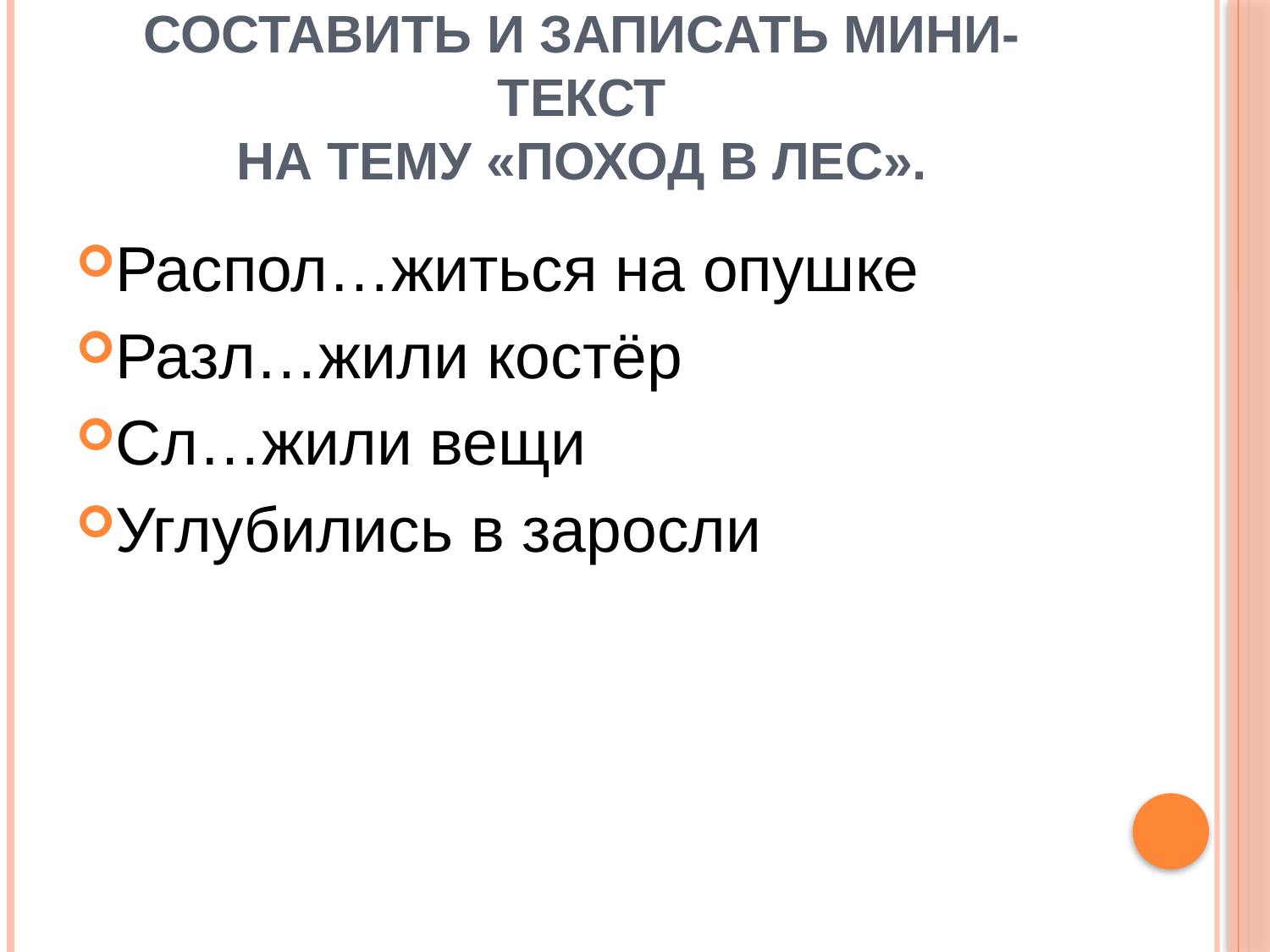

# Составить и записать мини-текст на тему «Поход в лес».
Распол…житься на опушке
Разл…жили костёр
Сл…жили вещи
Углубились в заросли